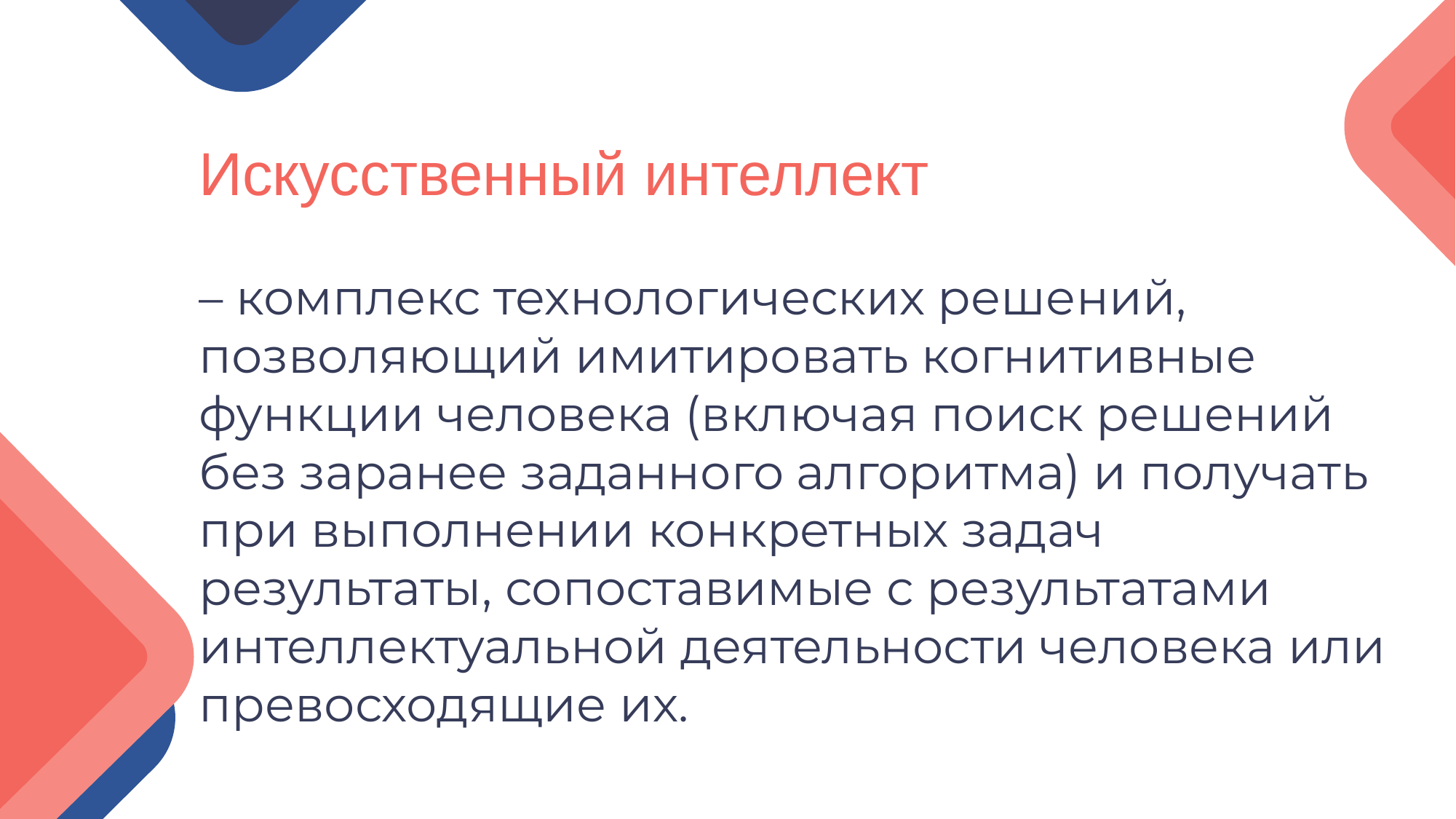

Искусственный интеллект

– комплекс технологических решений, позволяющий имитировать когнитивные функции человека (включая поиск решений без заранее заданного алгоритма) и получать при выполнении конкретных задач результаты, сопоставимые с результатами интеллектуальной деятельности человека или превосходящие их.